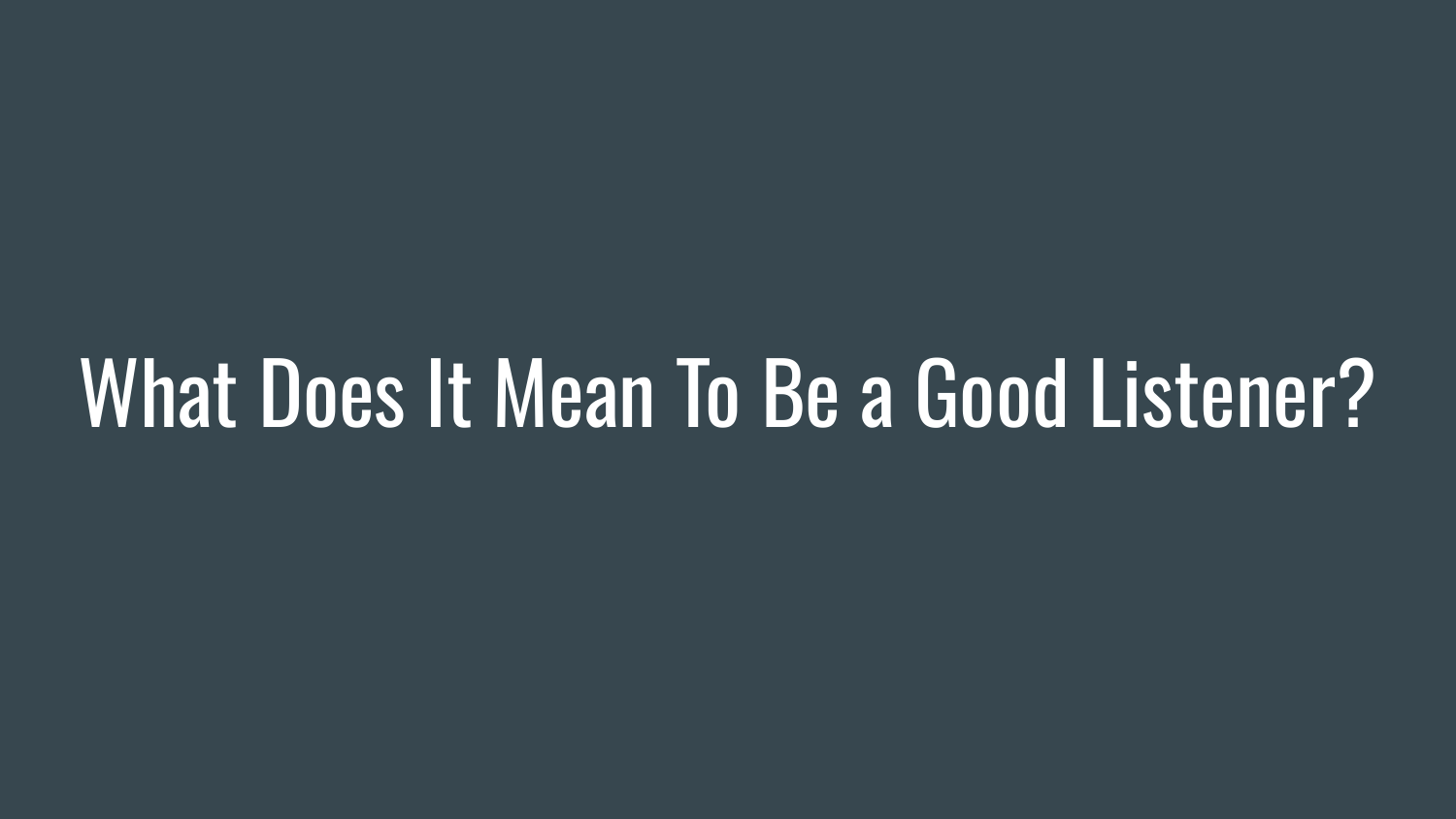

# What Does It Mean To Be a Good Listener?